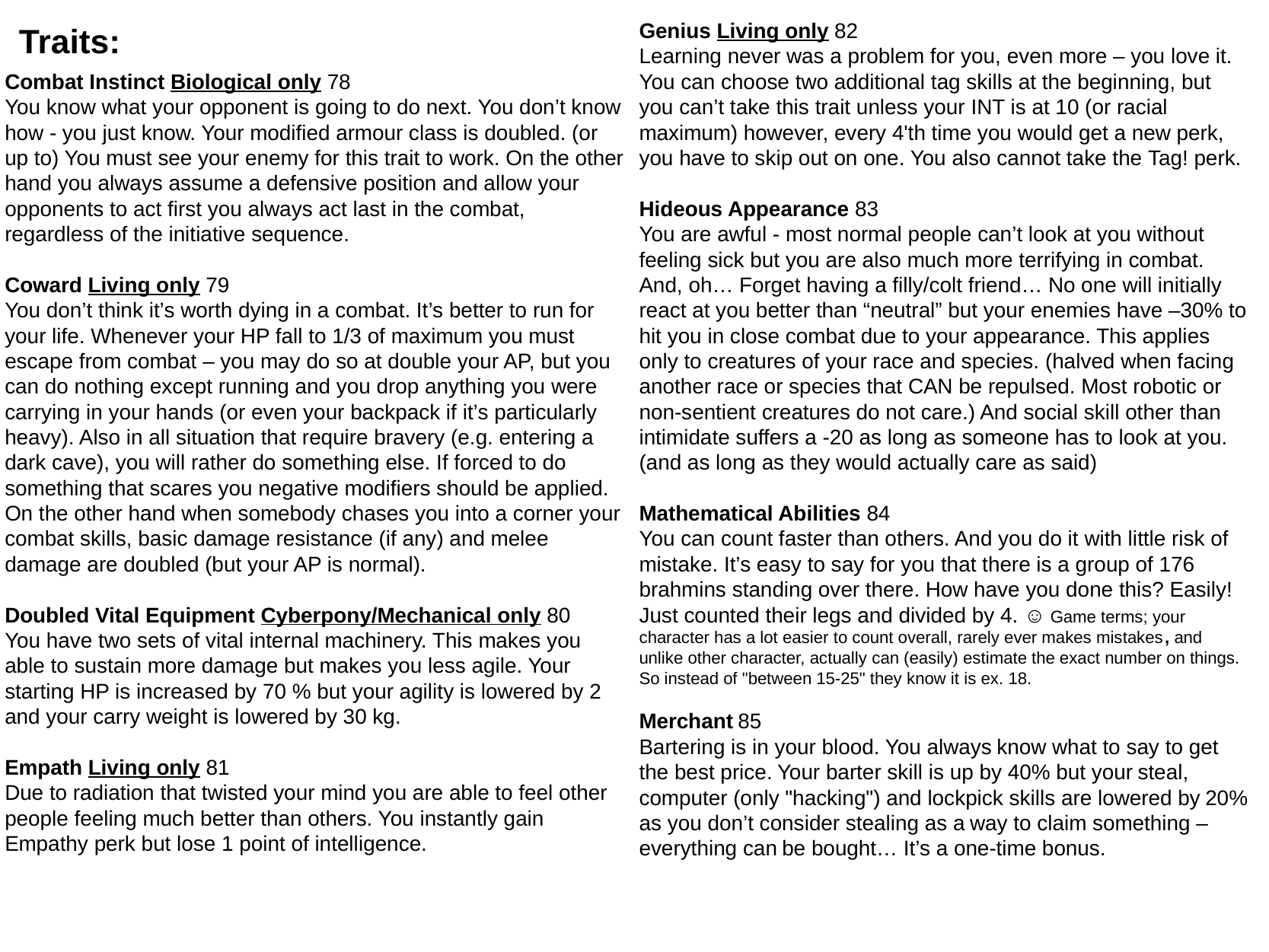

Genius Living only 82
Learning never was a problem for you, even more – you love it. You can choose two additional tag skills at the beginning, but you can’t take this trait unless your INT is at 10 (or racial maximum) however, every 4'th time you would get a new perk, you have to skip out on one. You also cannot take the Tag! perk.
 
Hideous Appearance 83
You are awful - most normal people can’t look at you without feeling sick but you are also much more terrifying in combat. And, oh… Forget having a filly/colt friend… No one will initially react at you better than “neutral” but your enemies have –30% to hit you in close combat due to your appearance. This applies only to creatures of your race and species. (halved when facing another race or species that CAN be repulsed. Most robotic or non-sentient creatures do not care.) And social skill other than intimidate suffers a -20 as long as someone has to look at you. (and as long as they would actually care as said)

Mathematical Abilities 84
You can count faster than others. And you do it with little risk of mistake. It’s easy to say for you that there is a group of 176
brahmins standing over there. How have you done this? Easily! Just counted their legs and divided by 4. ☺ Game terms; your character has a lot easier to count overall, rarely ever makes mistakes, and unlike other character, actually can (easily) estimate the exact number on things. So instead of "between 15-25" they know it is ex. 18.
Merchant 85
Bartering is in your blood. You always know what to say to get the best price. Your barter skill is up by 40% but your steal, computer (only "hacking") and lockpick skills are lowered by 20% as you don’t consider stealing as a way to claim something – everything can be bought… It’s a one-time bonus.
Traits:
Combat Instinct Biological only 78
You know what your opponent is going to do next. You don’t know how - you just know. Your modified armour class is doubled. (or up to) You must see your enemy for this trait to work. On the other hand you always assume a defensive position and allow your opponents to act first you always act last in the combat, regardless of the initiative sequence.
Coward Living only 79
You don’t think it’s worth dying in a combat. It’s better to run for your life. Whenever your HP fall to 1/3 of maximum you must escape from combat – you may do so at double your AP, but you can do nothing except running and you drop anything you were carrying in your hands (or even your backpack if it’s particularly heavy). Also in all situation that require bravery (e.g. entering a dark cave), you will rather do something else. If forced to do something that scares you negative modifiers should be applied. On the other hand when somebody chases you into a corner your combat skills, basic damage resistance (if any) and melee damage are doubled (but your AP is normal).
Doubled Vital Equipment Cyberpony/Mechanical only 80
You have two sets of vital internal machinery. This makes you able to sustain more damage but makes you less agile. Your starting HP is increased by 70 % but your agility is lowered by 2 and your carry weight is lowered by 30 kg.
Empath Living only 81
Due to radiation that twisted your mind you are able to feel other people feeling much better than others. You instantly gain Empathy perk but lose 1 point of intelligence.